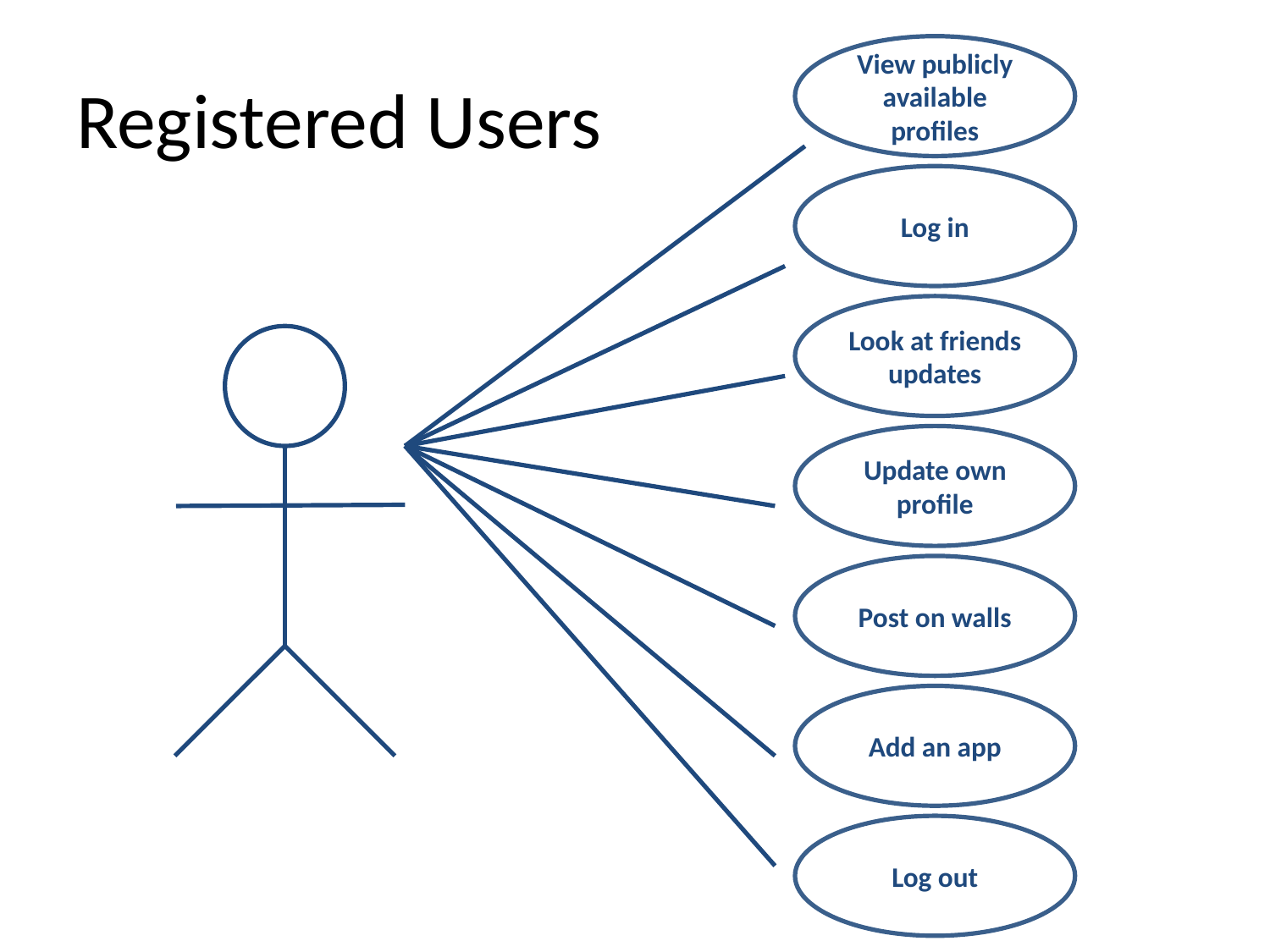

View publicly available profiles
# Registered Users
Log in
Look at friends updates

Update own profile
Post on walls
Add an app
Log out